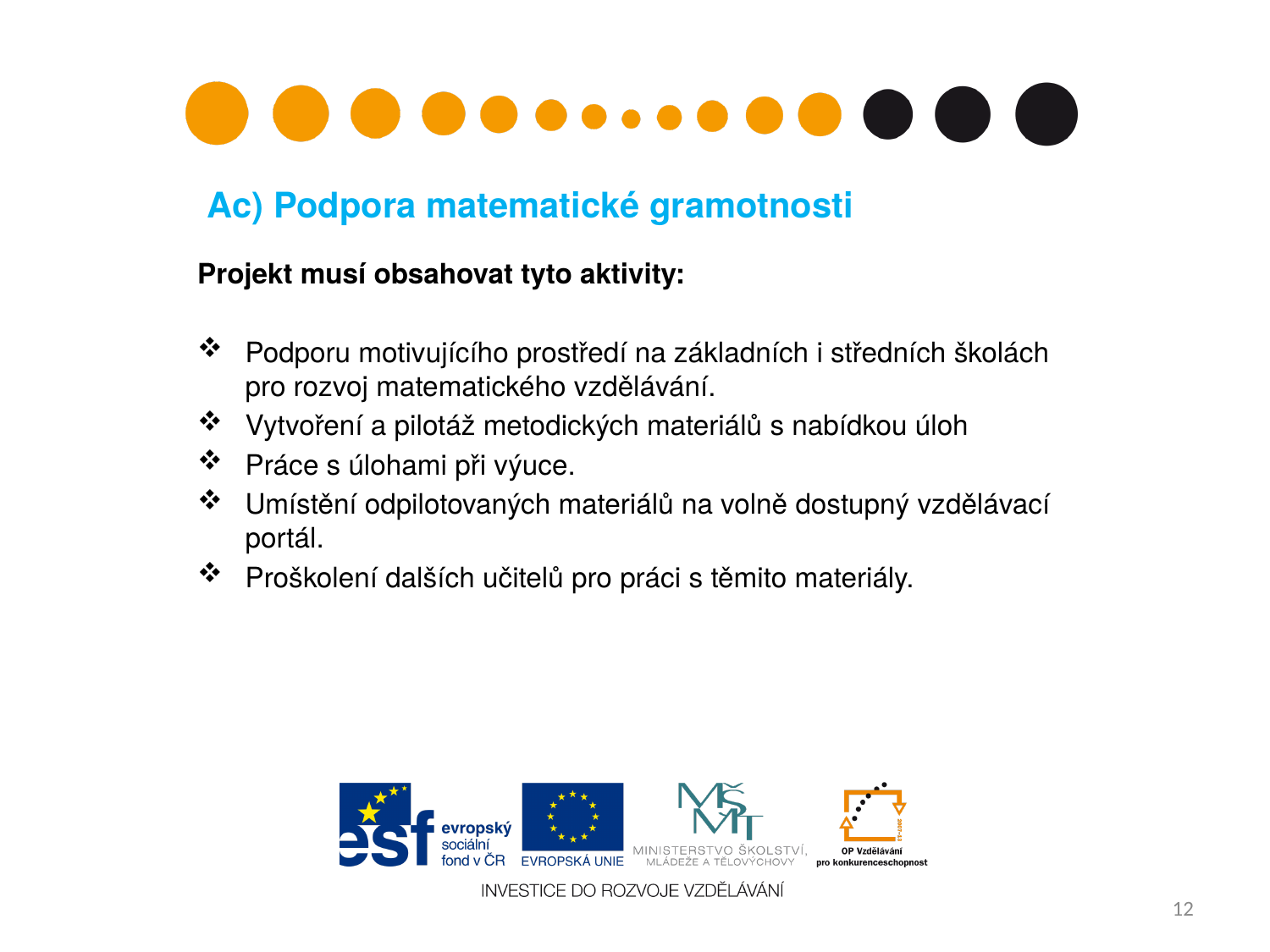

# Ac) Podpora matematické gramotnosti
Projekt musí obsahovat tyto aktivity:

Podporu motivujícího prostředí na základních i středních školách pro rozvoj matematického vzdělávání.
Vytvoření a pilotáž metodických materiálů s nabídkou úloh
Práce s úlohami při výuce.
Umístění odpilotovaných materiálů na volně dostupný vzdělávací portál.
Proškolení dalších učitelů pro práci s těmito materiály.

12